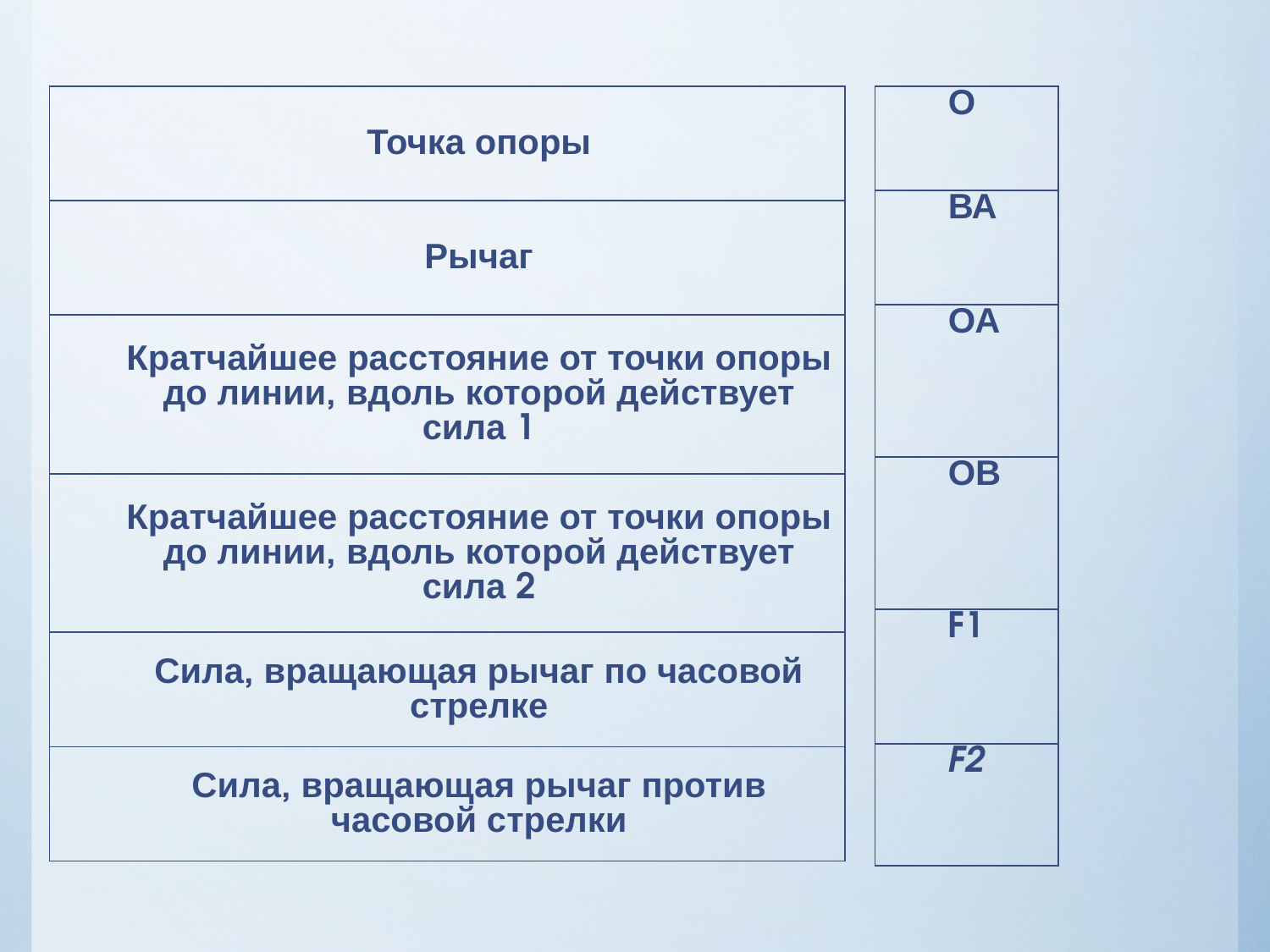

| Точка опоры |
| --- |
| Рычаг |
| Кратчайшее расстояние от точки опоры до линии, вдоль которой действует сила 1 |
| Кратчайшее расстояние от точки опоры до линии, вдоль которой действует сила 2 |
| Сила, вращающая рычаг по часовой стрелке |
| Сила, вращающая рычаг против часовой стрелки |
| О |
| --- |
| ВА |
| ОА |
| ОВ |
| F1 |
| F2 |